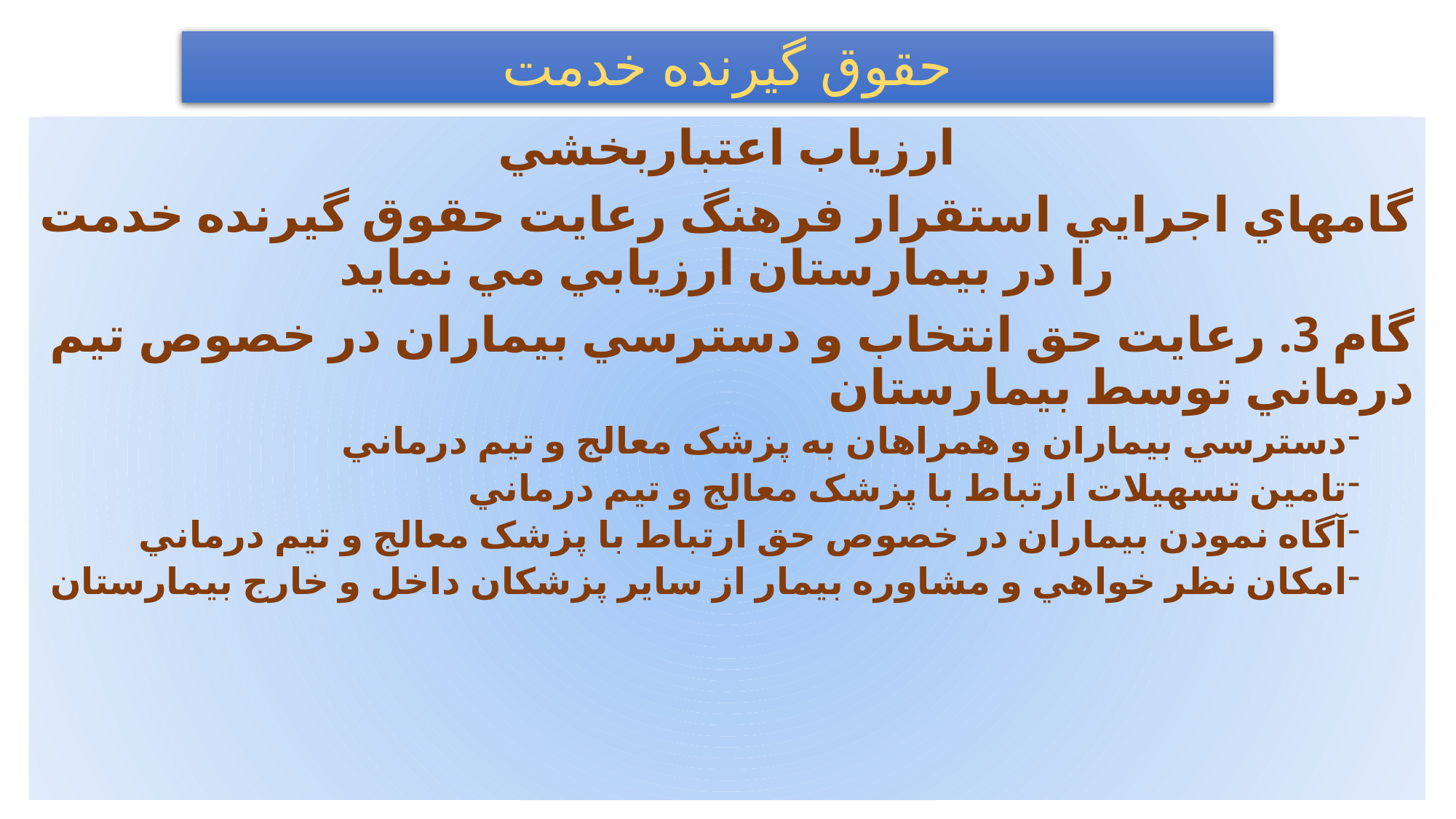

# حقوق گيرنده خدمت
ارزياب اعتباربخشي
گامهاي اجرايي استقرار فرهنگ رعايت حقوق گيرنده خدمت را در بيمارستان ارزيابي مي نمايد
گام 3. رعايت حق انتخاب و دسترسي بيماران در خصوص تيم درماني توسط بيمارستان
دسترسي بيماران و همراهان به پزشک معالج و تيم درماني
تامين تسهيلات ارتباط با پزشک معالج و تيم درماني
آگاه نمودن بيماران در خصوص حق ارتباط با پزشک معالج و تيم درماني
امکان نظر خواهي و مشاوره بيمار از ساير پزشکان داخل و خارج بيمارستان